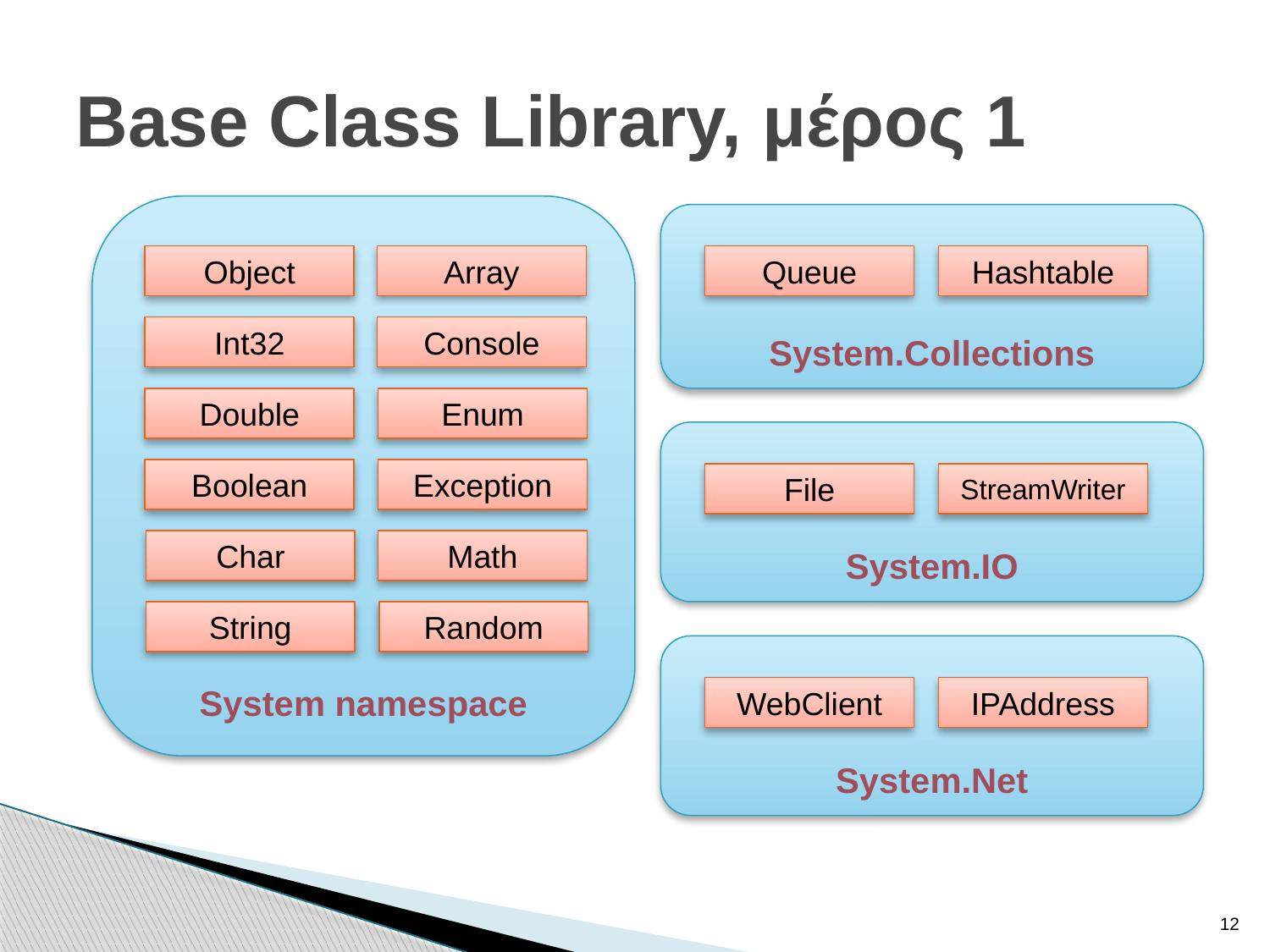

# Base Class Library, μέρος 1
System namespace
System.Collections
Array
Queue
Object
Hashtable
Int32
Console
Double
Enum
System.IO
Boolean
Exception
File
StreamWriter
Char
Math
String
Random
System.Net
WebClient
IPAddress
12